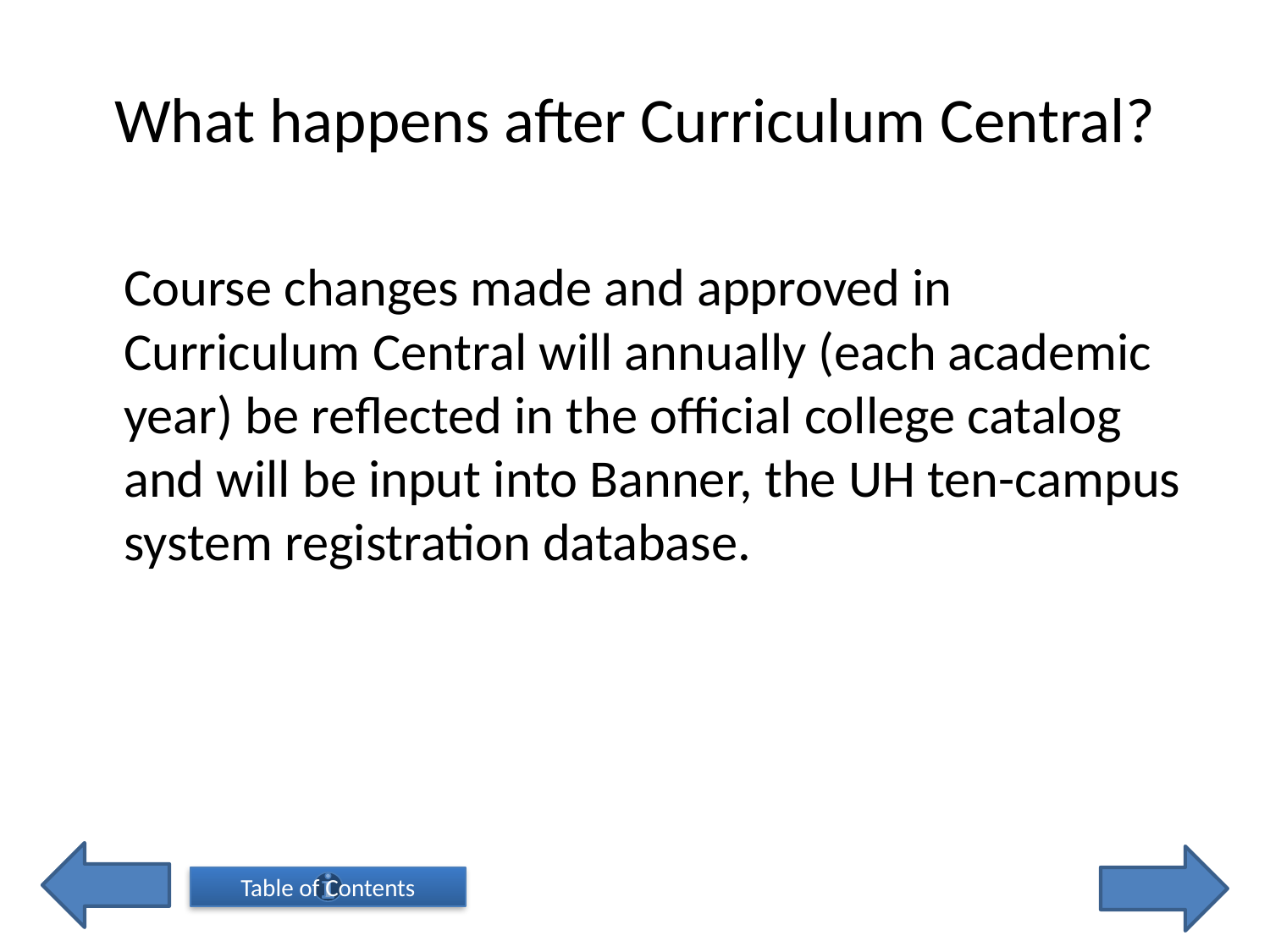

# What happens after Curriculum Central?
	Course changes made and approved in Curriculum Central will annually (each academic year) be reflected in the official college catalog and will be input into Banner, the UH ten-campus system registration database.

Table of Contents